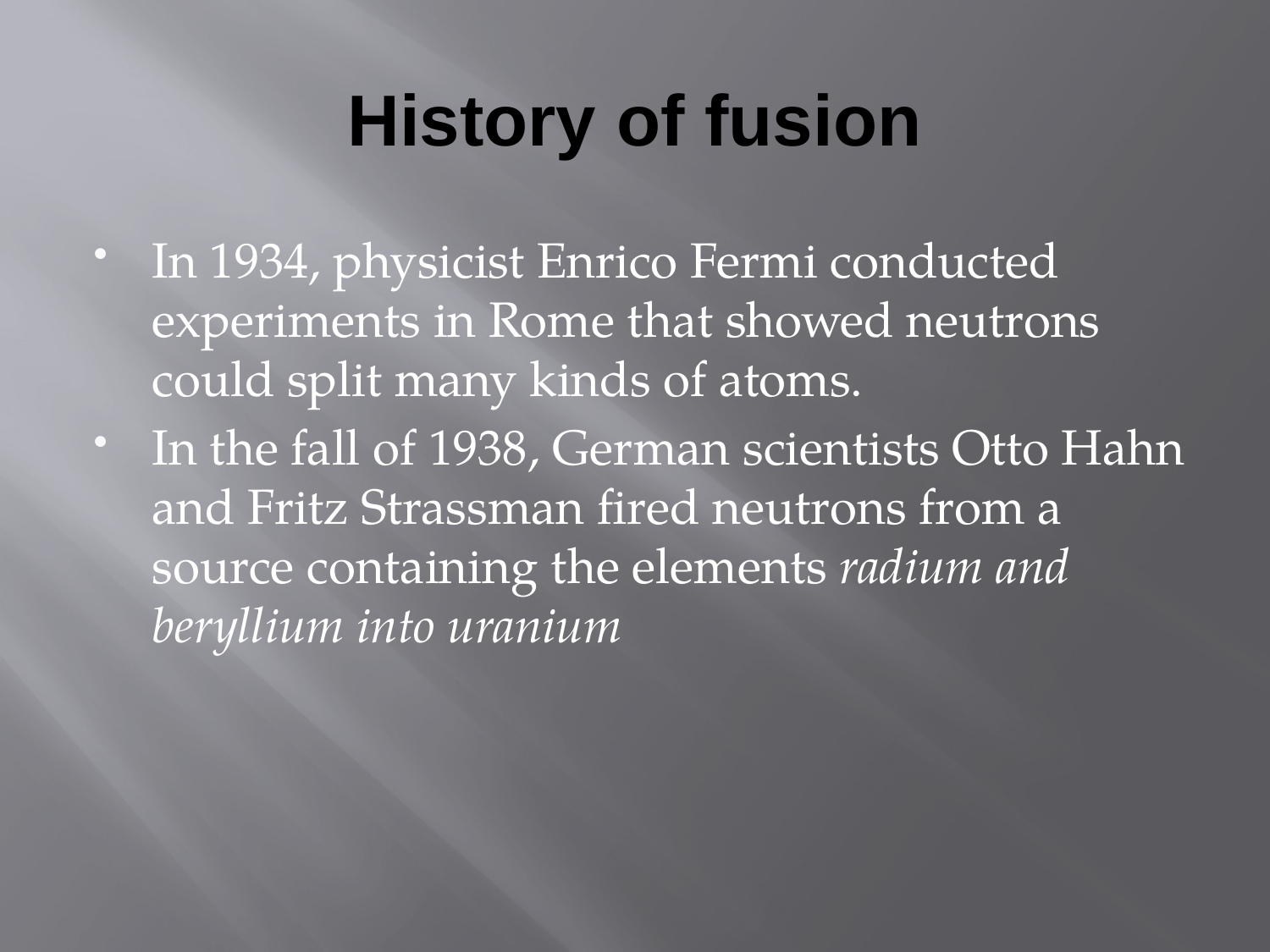

# History of fusion
In 1934, physicist Enrico Fermi conducted experiments in Rome that showed neutrons could split many kinds of atoms.
In the fall of 1938, German scientists Otto Hahn and Fritz Strassman fired neutrons from a source containing the elements radium and beryllium into uranium